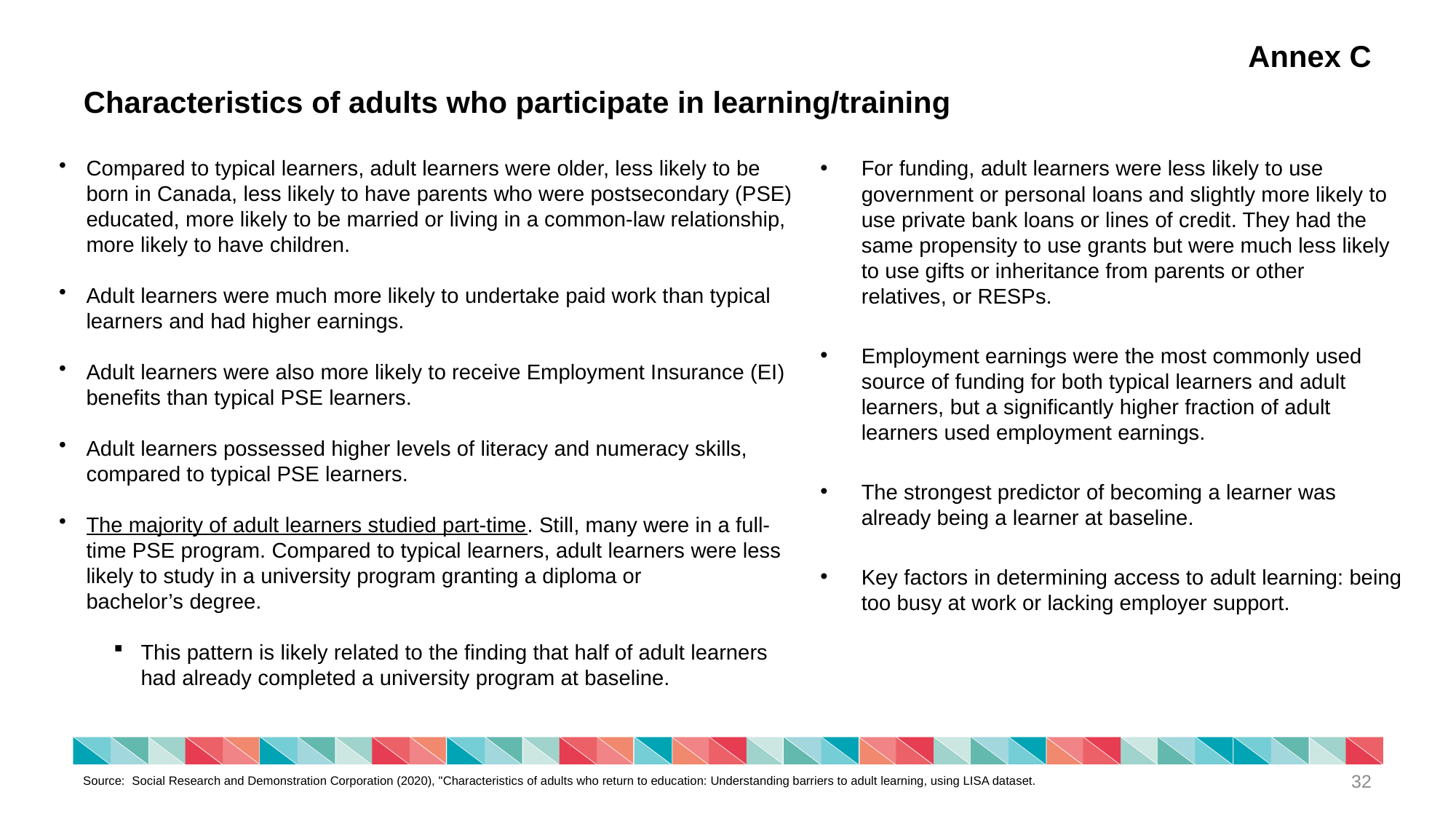

# Characteristics of adults who participate in learning/training
Annex C

For funding, adult learners were less likely to use government or personal loans and slightly more likely to use private bank loans or lines of credit. They had the same propensity to use grants but were much less likely to use gifts or inheritance from parents or other relatives, or RESPs.

Employment earnings were the most commonly used source of funding for both typical learners and adult learners, but a significantly higher fraction of adult learners used employment earnings.

The strongest predictor of becoming a learner was already being a learner at baseline.

Key factors in determining access to adult learning: being too busy at work or lacking employer support.

Compared to typical learners, adult learners were older, less likely to be born in Canada, less likely to have parents who were postsecondary (PSE) educated, more likely to be married or living in a common-law relationship, more likely to have children.​

Adult learners were much more likely to undertake paid work than typical learners and had higher earnings. ​

Adult learners were also more likely to receive Employment Insurance (EI) benefits than typical PSE learners.​

Adult learners possessed higher levels of literacy and numeracy skills, compared to typical PSE learners.​

The majority of adult learners studied part-time. Still, many were in a full-time PSE program. Compared to typical learners, adult learners were less likely to study in a university program granting a diploma or bachelor’s degree. ​

This pattern is likely related to the finding that half of adult learners had already completed a university program at baseline.
32
Source:  Social Research and Demonstration Corporation (2020), "Characteristics of adults who return to education: Understanding barriers to adult learning, using LISA dataset.